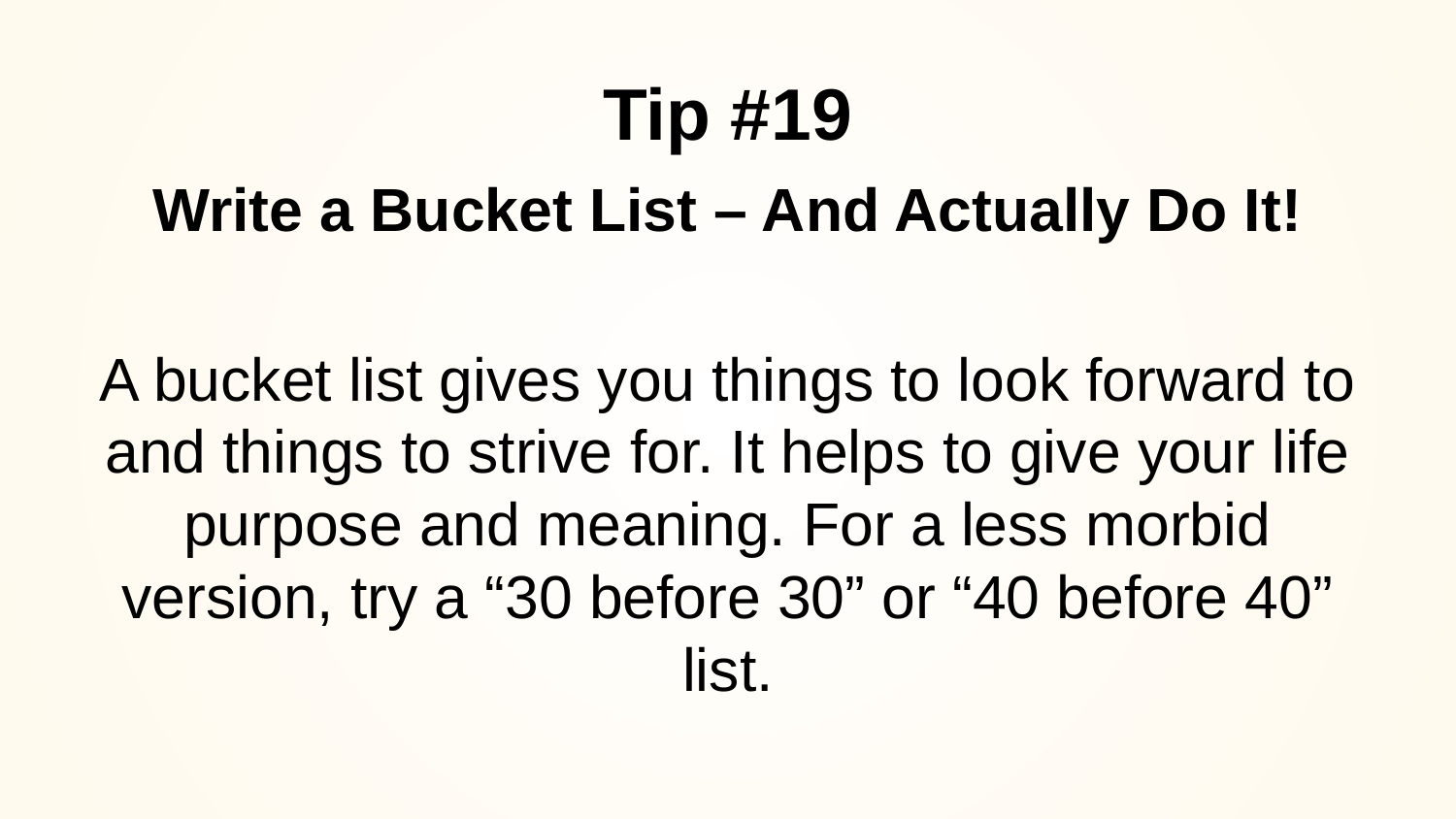

# Tip #19

Write a Bucket List – And Actually Do It!

A bucket list gives you things to look forward to and things to strive for. It helps to give your life purpose and meaning. For a less morbid version, try a “30 before 30” or “40 before 40” list.